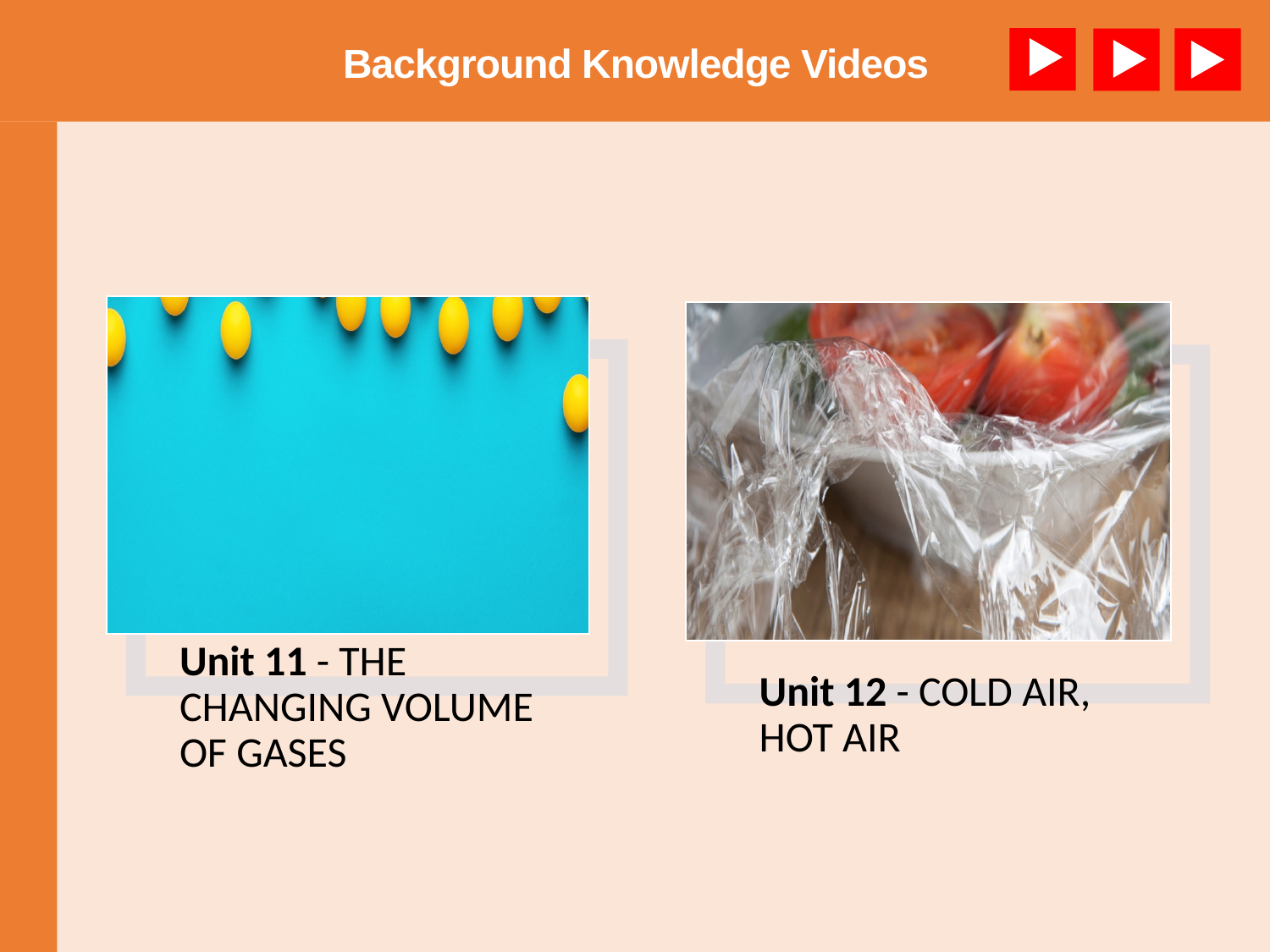

Background Knowledge Videos

Unit 11 - THE CHANGING VOLUME OF GASES

Unit 12 - COLD AIR, HOT AIR